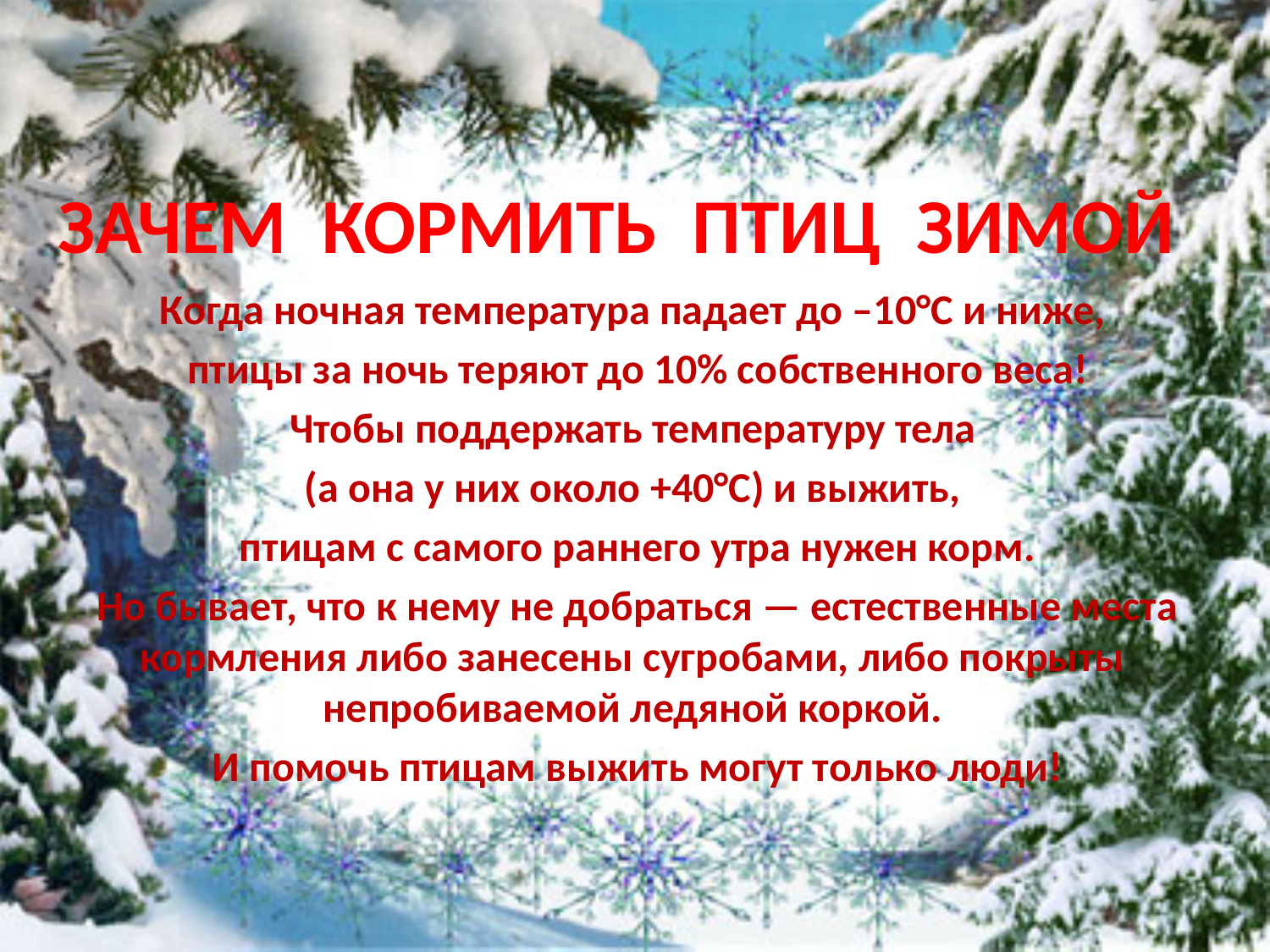

# ЗАЧЕМ  КОРМИТЬ  ПТИЦ  ЗИМОЙ
Когда ночная температура падает до –10°С и ниже,
 птицы за ночь теряют до 10% собственного веса!
 Чтобы поддержать температуру тела
(а она у них около +40°С) и выжить,
 птицам с самого раннего утра нужен корм.
 Но бывает, что к нему не добраться — естественные места кормления либо занесены сугробами, либо покрыты непробиваемой ледяной коркой.
 И помочь птицам выжить могут только люди!